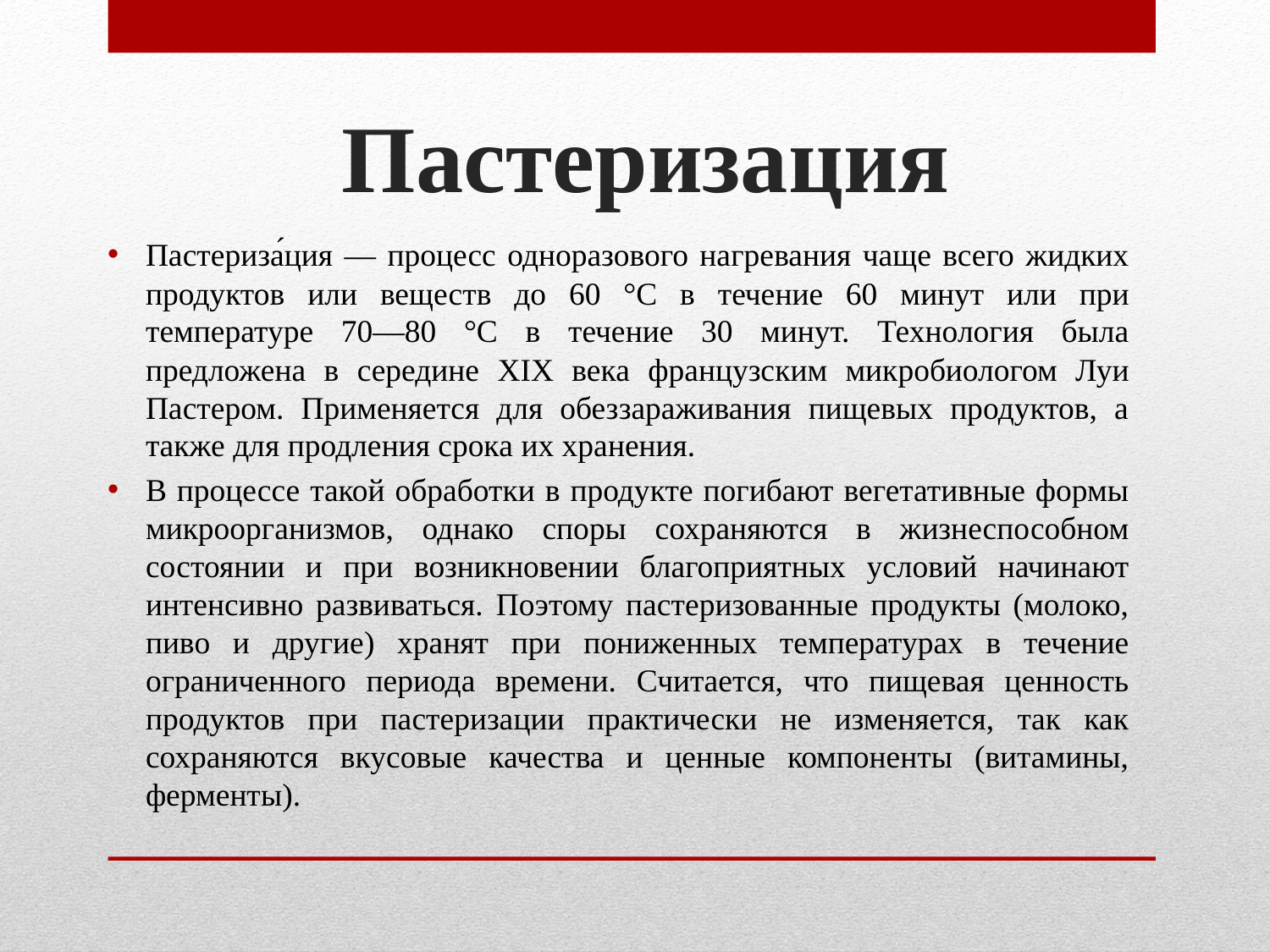

# Пастеризация
Пастериза́ция — процесс одноразового нагревания чаще всего жидких продуктов или веществ до 60 °C в течение 60 минут или при температуре 70—80 °C в течение 30 минут. Технология была предложена в середине XIX века французским микробиологом Луи Пастером. Применяется для обеззараживания пищевых продуктов, а также для продления срока их хранения.
В процессе такой обработки в продукте погибают вегетативные формы микроорганизмов, однако споры сохраняются в жизнеспособном состоянии и при возникновении благоприятных условий начинают интенсивно развиваться. Поэтому пастеризованные продукты (молоко, пиво и другие) хранят при пониженных температурах в течение ограниченного периода времени. Считается, что пищевая ценность продуктов при пастеризации практически не изменяется, так как сохраняются вкусовые качества и ценные компоненты (витамины, ферменты).